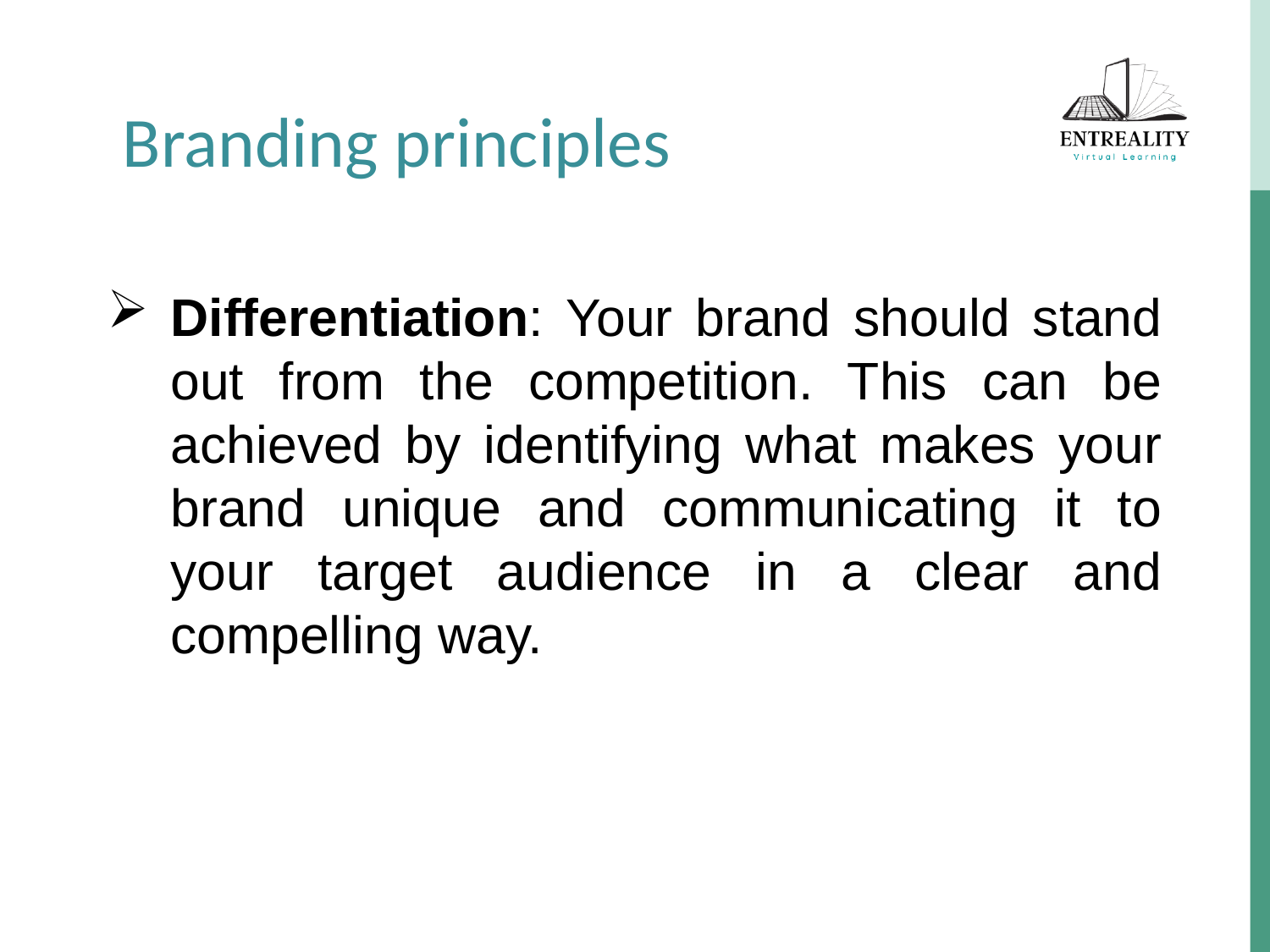

Branding principles
Differentiation: Your brand should stand out from the competition. This can be achieved by identifying what makes your brand unique and communicating it to your target audience in a clear and compelling way.